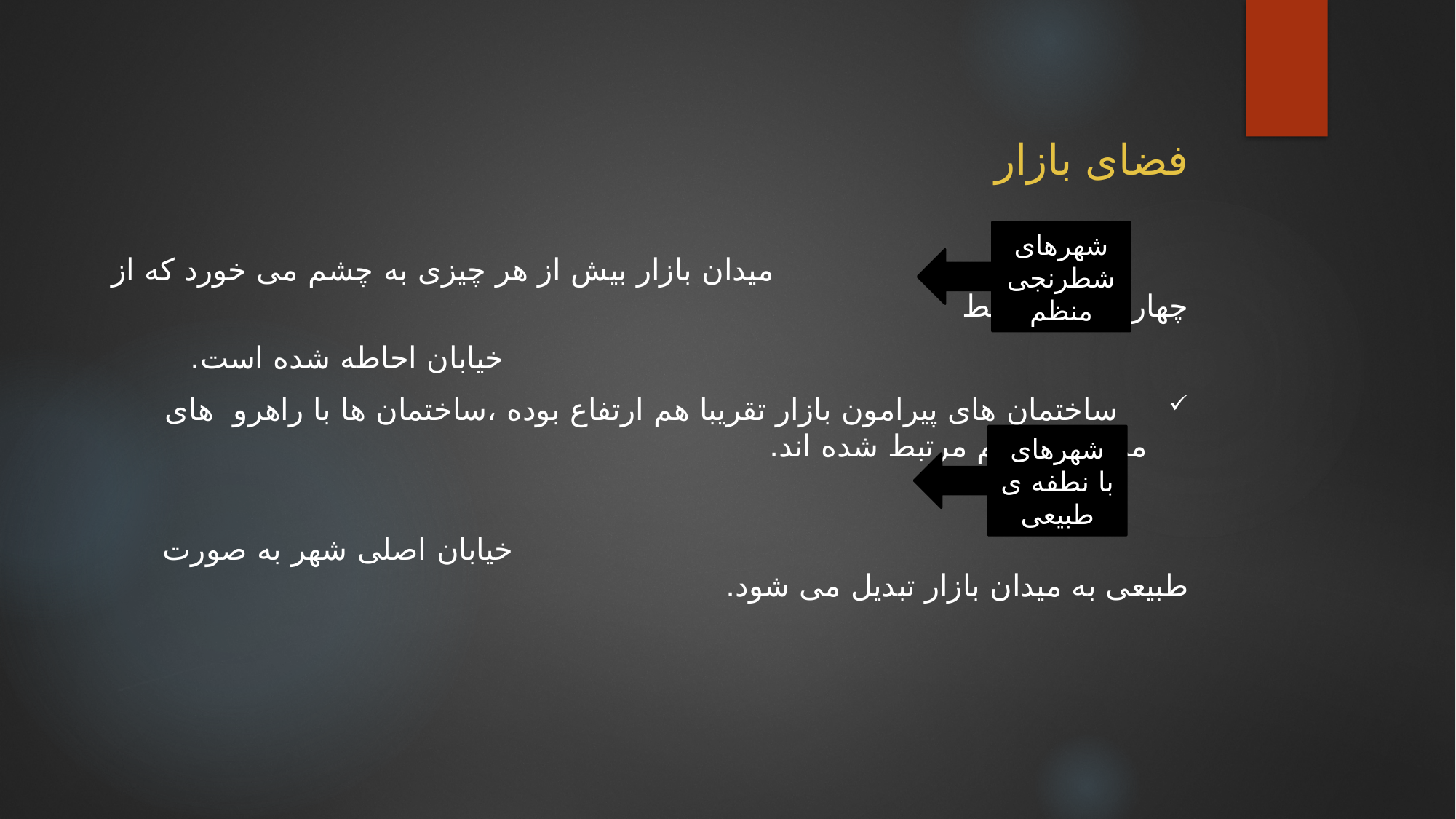

فضای بازار

                                           میدان بازار بیش از هر چیزی به چشم می خورد که از چهار طرف توسط
                                                                       خیابان احاطه شده است.
   ساختمان های پیرامون بازار تقریبا هم ارتفاع بوده ،ساختمان ها با راهرو  های مسقف به هم مرتبط شده اند.

                                                                      خیابان اصلی شهر به صورت طبیعی به میدان بازار تبدیل می شود.
شهرهای شطرنجی منظم
شهرهای با نطفه ی طبیعی